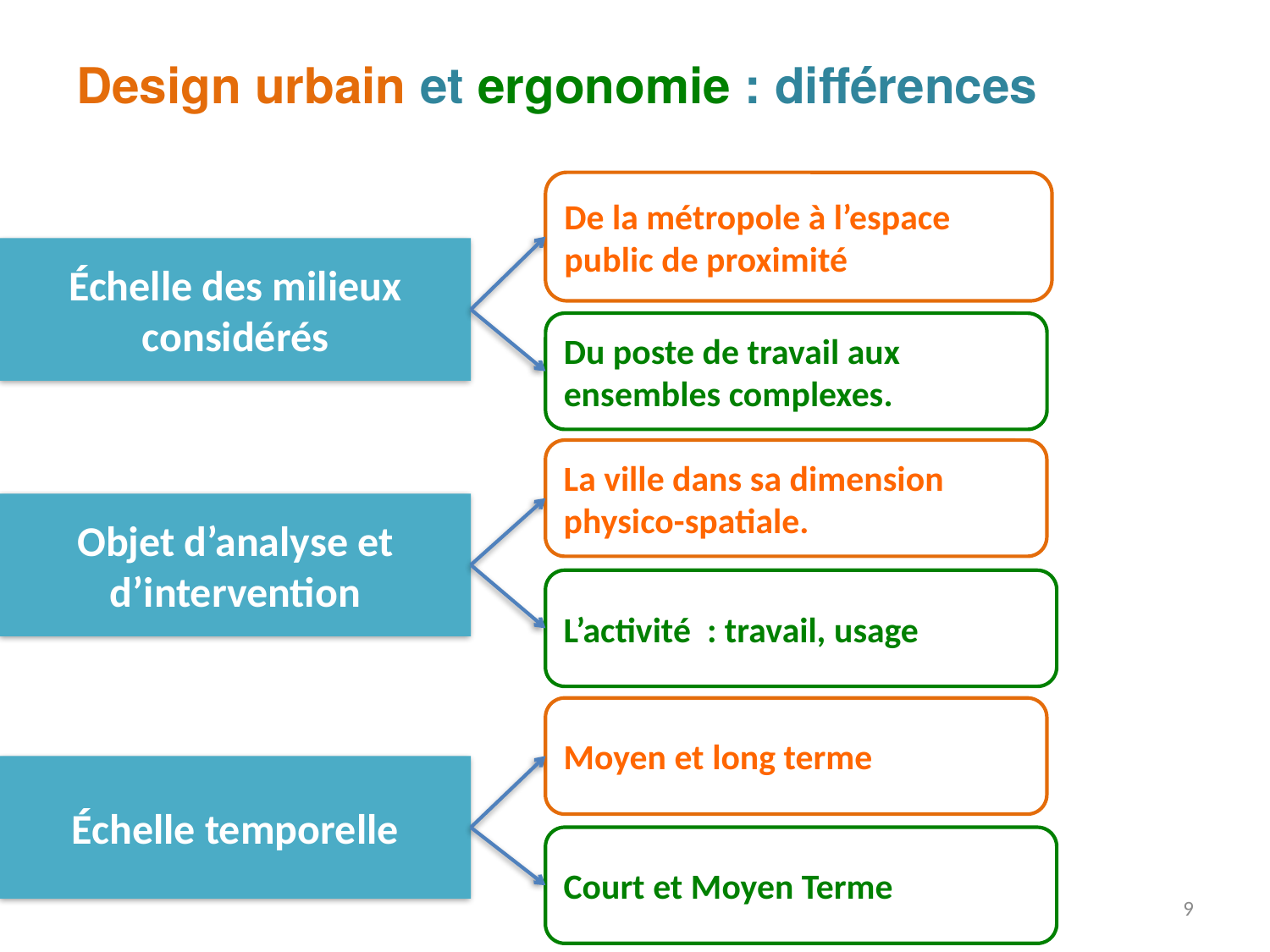

# Design urbain et ergonomie : différences
De la métropole à l’espace public de proximité
Échelle des milieux considérés
Du poste de travail aux ensembles complexes.
La ville dans sa dimension physico-spatiale.
Objet d’analyse et d’intervention
L’activité  : travail, usage
Moyen et long terme
Échelle temporelle
Court et Moyen Terme
9